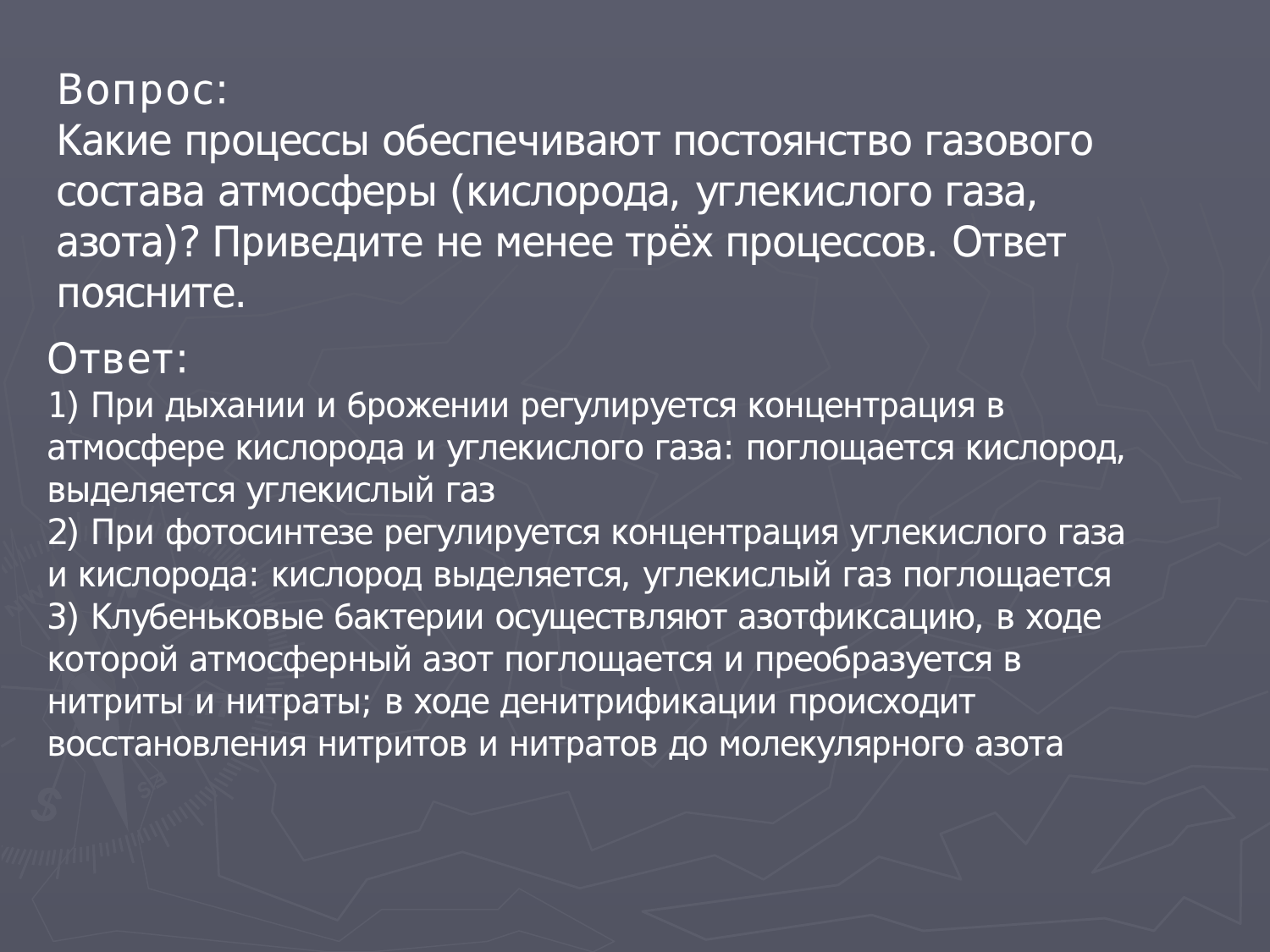

Вопрос:
Какие процессы обеспечивают постоянство газового состава атмосферы (кислорода, углекислого газа, азота)? Приведите не менее трёх процессов. Ответ поясните.
Ответ:
1) При дыхании и брожении регулируется концентрация в атмосфере кислорода и углекислого газа: поглощается кислород, выделяется углекислый газ
2) При фотосинтезе регулируется концентрация углекислого газа и кислорода: кислород выделяется, углекислый газ поглощается
3) Клубеньковые бактерии осуществляют азотфиксацию, в ходе которой атмосферный азот поглощается и преобразуется в нитриты и нитраты; в ходе денитрификации происходит восстановления нитритов и нитратов до молекулярного азота